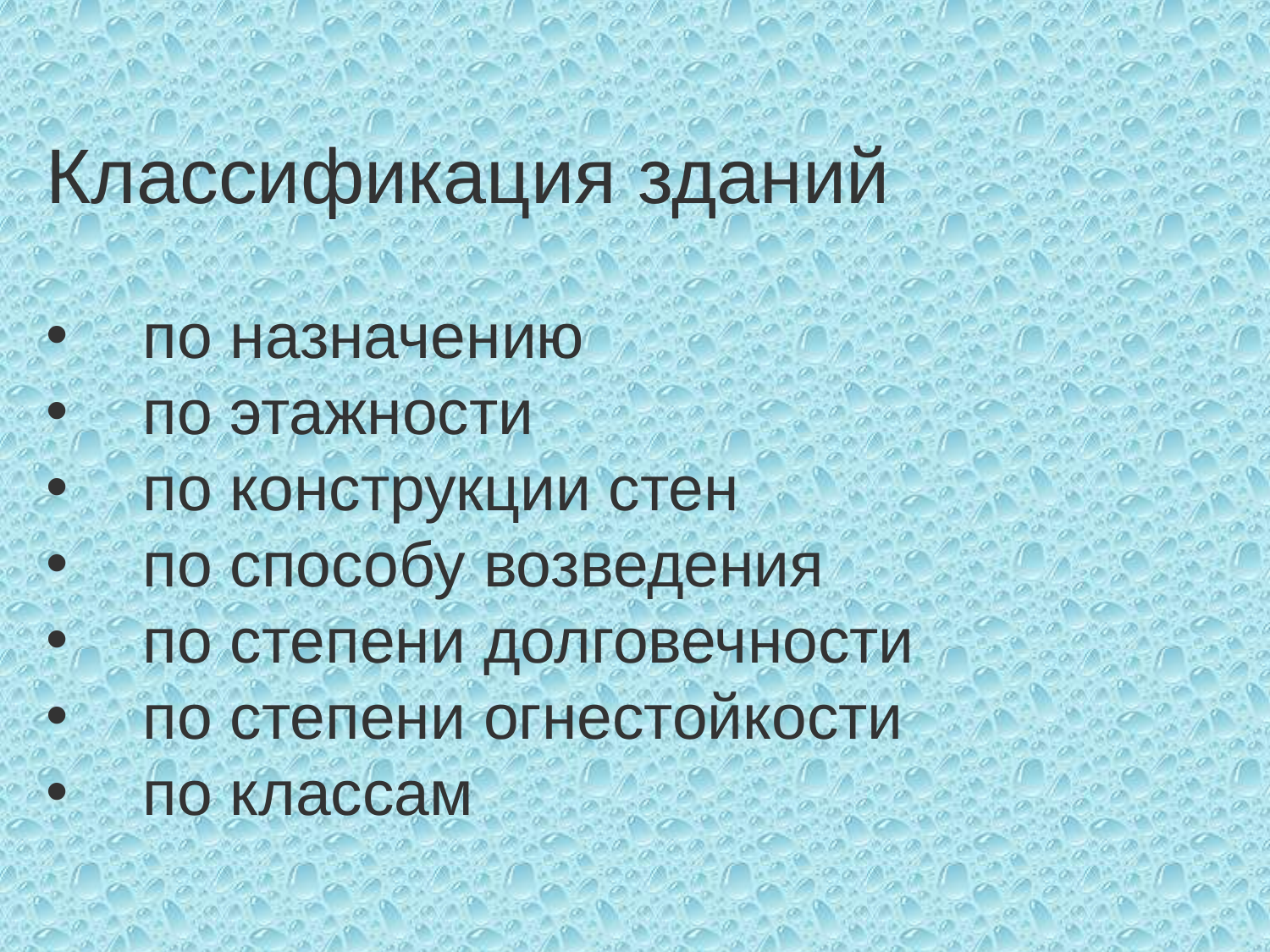

Классификация зданий

 по назначению
 по этажности
 по конструкции стен
 по способу возведения
 по степени долговечности
 по степени огнестойкости
 по классам